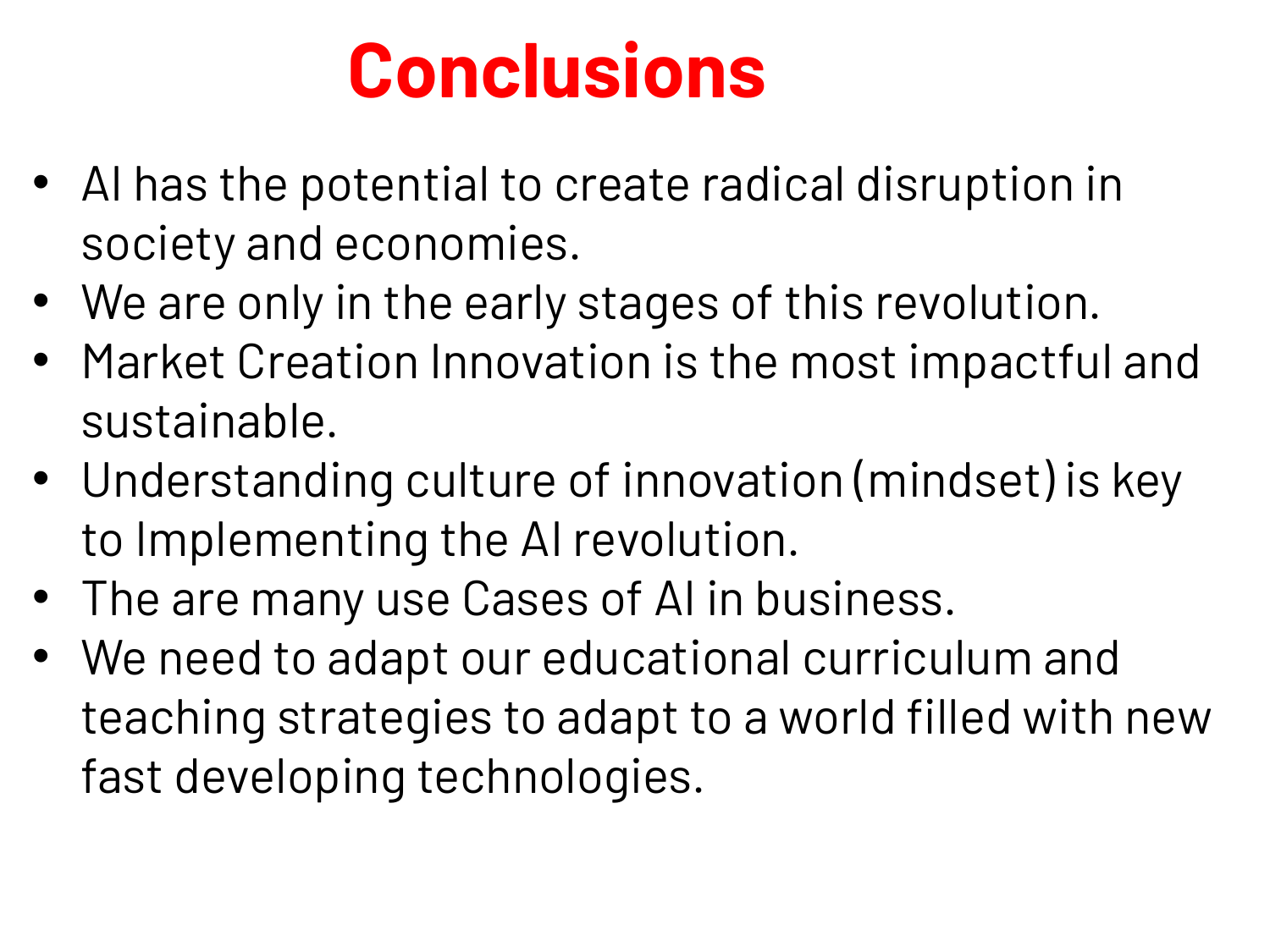

Conclusions
AI has the potential to create radical disruption in society and economies.
We are only in the early stages of this revolution.
Market Creation Innovation is the most impactful and sustainable.
Understanding culture of innovation (mindset) is key to Implementing the AI revolution.
The are many use Cases of AI in business.
We need to adapt our educational curriculum and teaching strategies to adapt to a world filled with new fast developing technologies.